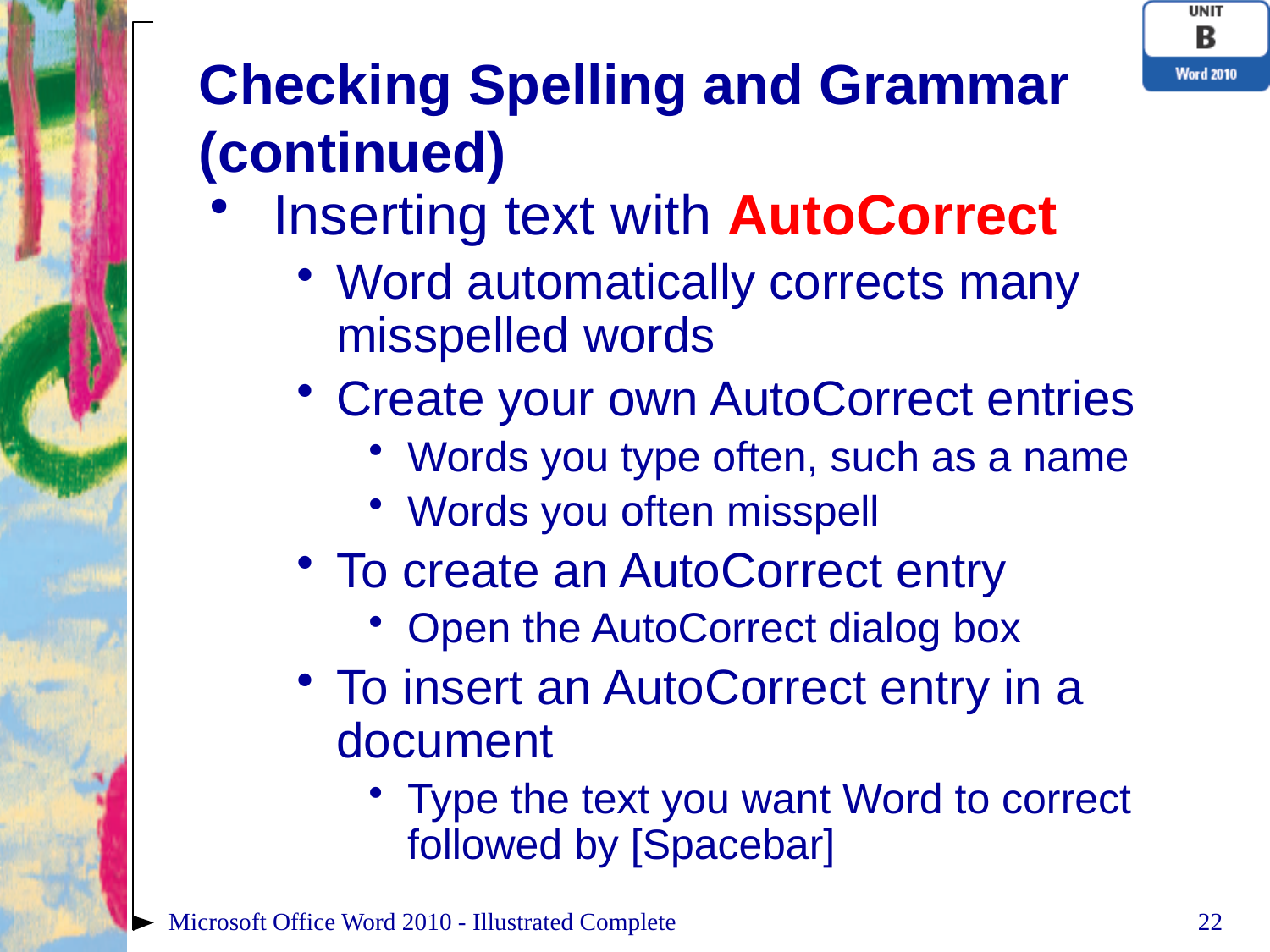

# Checking Spelling and Grammar (continued)
Inserting text with AutoCorrect
Word automatically corrects many misspelled words
Create your own AutoCorrect entries
Words you type often, such as a name
Words you often misspell
To create an AutoCorrect entry
Open the AutoCorrect dialog box
To insert an AutoCorrect entry in a document
Type the text you want Word to correct followed by [Spacebar]
Microsoft Office Word 2010 - Illustrated Complete
22